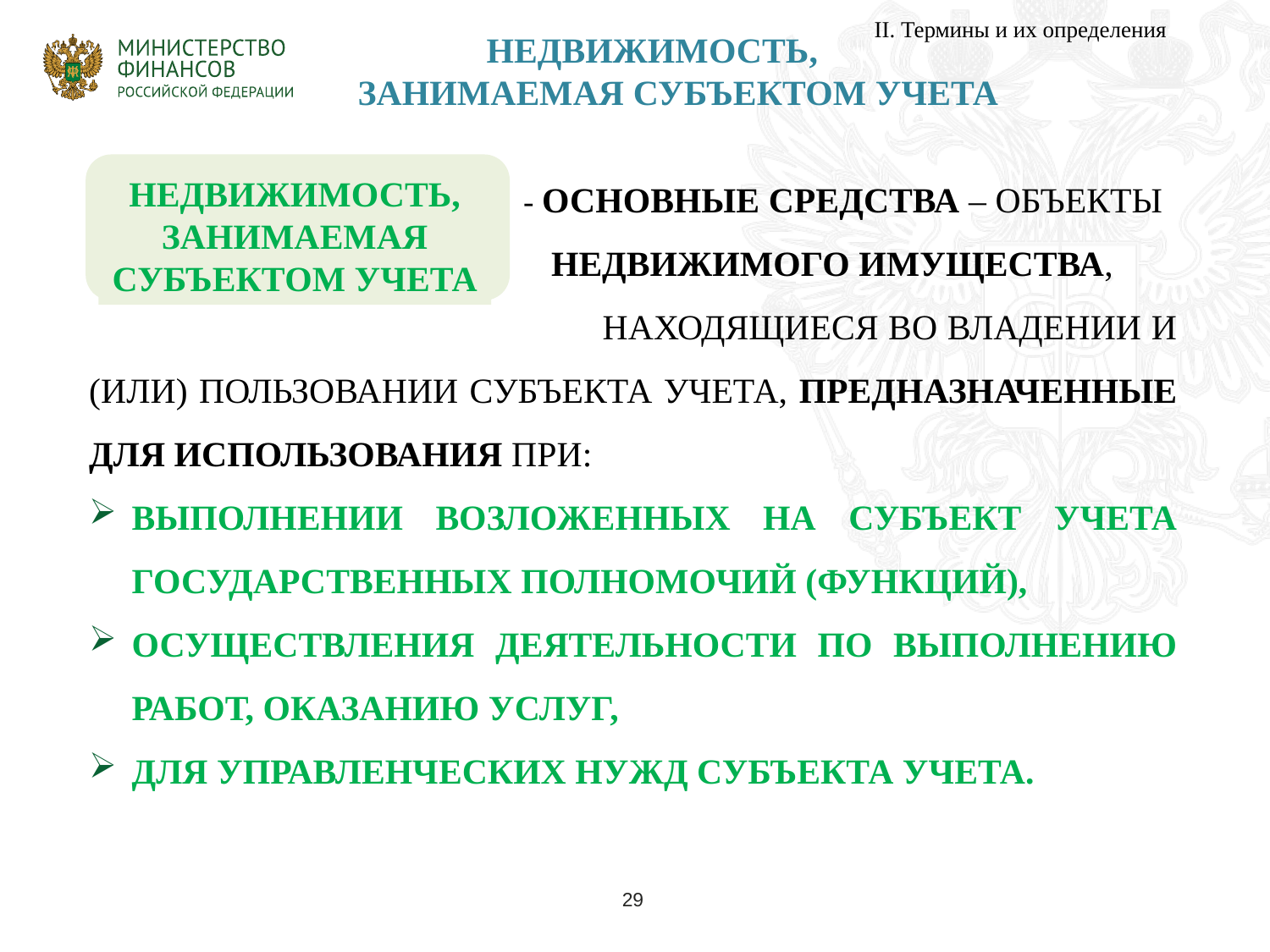

II. Термины и их определения
# НЕДВИЖИМОСТЬ, ЗАНИМАЕМАЯ СУБЪЕКТОМ УЧЕТА
                                                      - ОСНОВНЫЕ СРЕДСТВА – ОБЪЕКТЫ
                                                    НЕДВИЖИМОГО ИМУЩЕСТВА,
                                                    НАХОДЯЩИЕСЯ ВО ВЛАДЕНИИ И (ИЛИ) ПОЛЬЗОВАНИИ СУБЪЕКТА УЧЕТА, ПРЕДНАЗНАЧЕННЫЕ ДЛЯ ИСПОЛЬЗОВАНИЯ ПРИ:
ВЫПОЛНЕНИИ ВОЗЛОЖЕННЫХ НА СУБЪЕКТ УЧЕТА ГОСУДАРСТВЕННЫХ ПОЛНОМОЧИЙ (ФУНКЦИЙ),
ОСУЩЕСТВЛЕНИЯ ДЕЯТЕЛЬНОСТИ ПО ВЫПОЛНЕНИЮ РАБОТ, ОКАЗАНИЮ УСЛУГ,
ДЛЯ УПРАВЛЕНЧЕСКИХ НУЖД СУБЪЕКТА УЧЕТА.

НЕДВИЖИМОСТЬ, ЗАНИМАЕМАЯ СУБЪЕКТОМ УЧЕТА

29